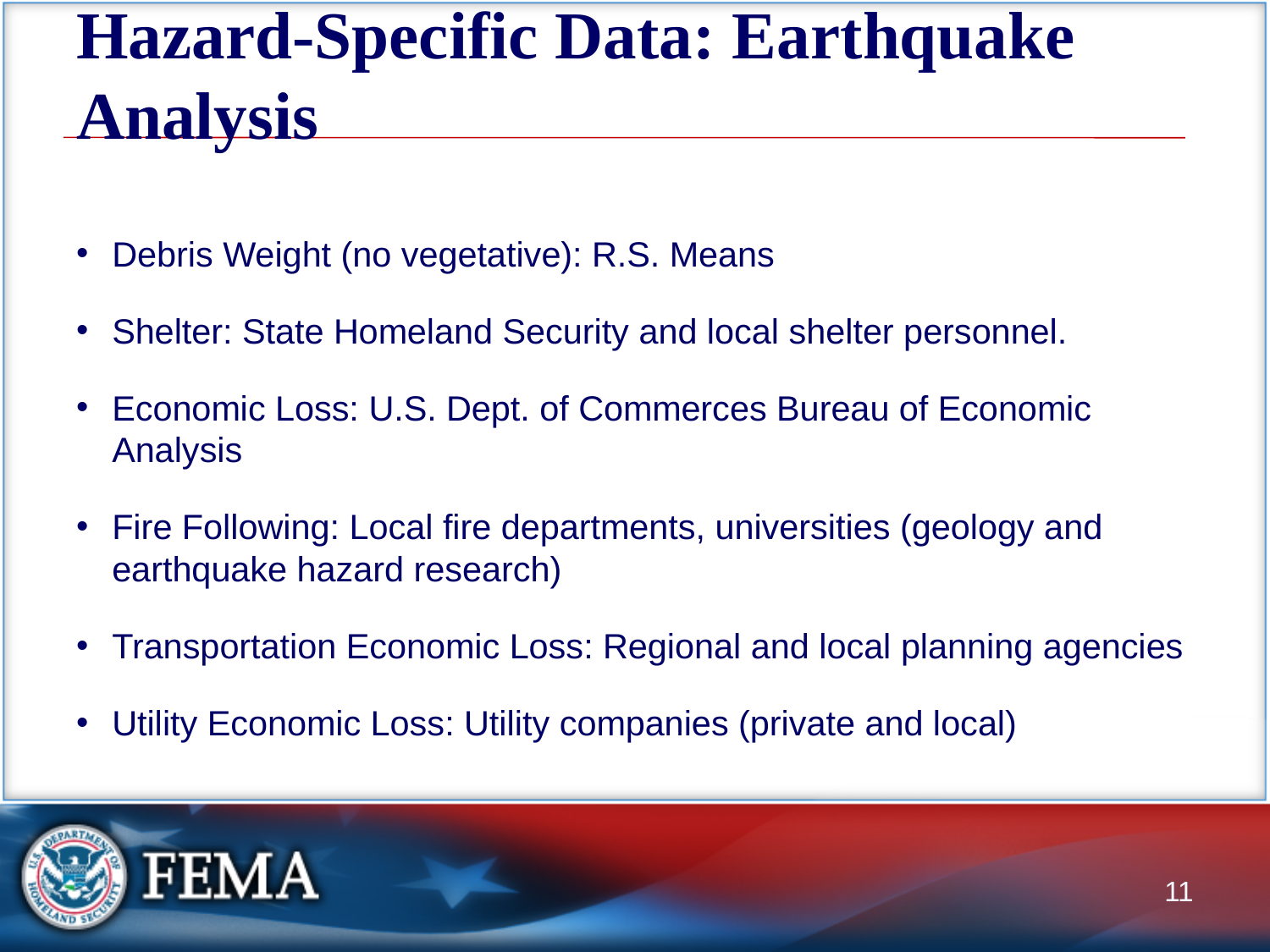

# Hazard-Specific Data: Earthquake Analysis

Debris Weight (no vegetative): R.S. Means
Shelter: State Homeland Security and local shelter personnel.
Economic Loss: U.S. Dept. of Commerces Bureau of Economic Analysis
Fire Following: Local fire departments, universities (geology and earthquake hazard research)
Transportation Economic Loss: Regional and local planning agencies
Utility Economic Loss: Utility companies (private and local)
11